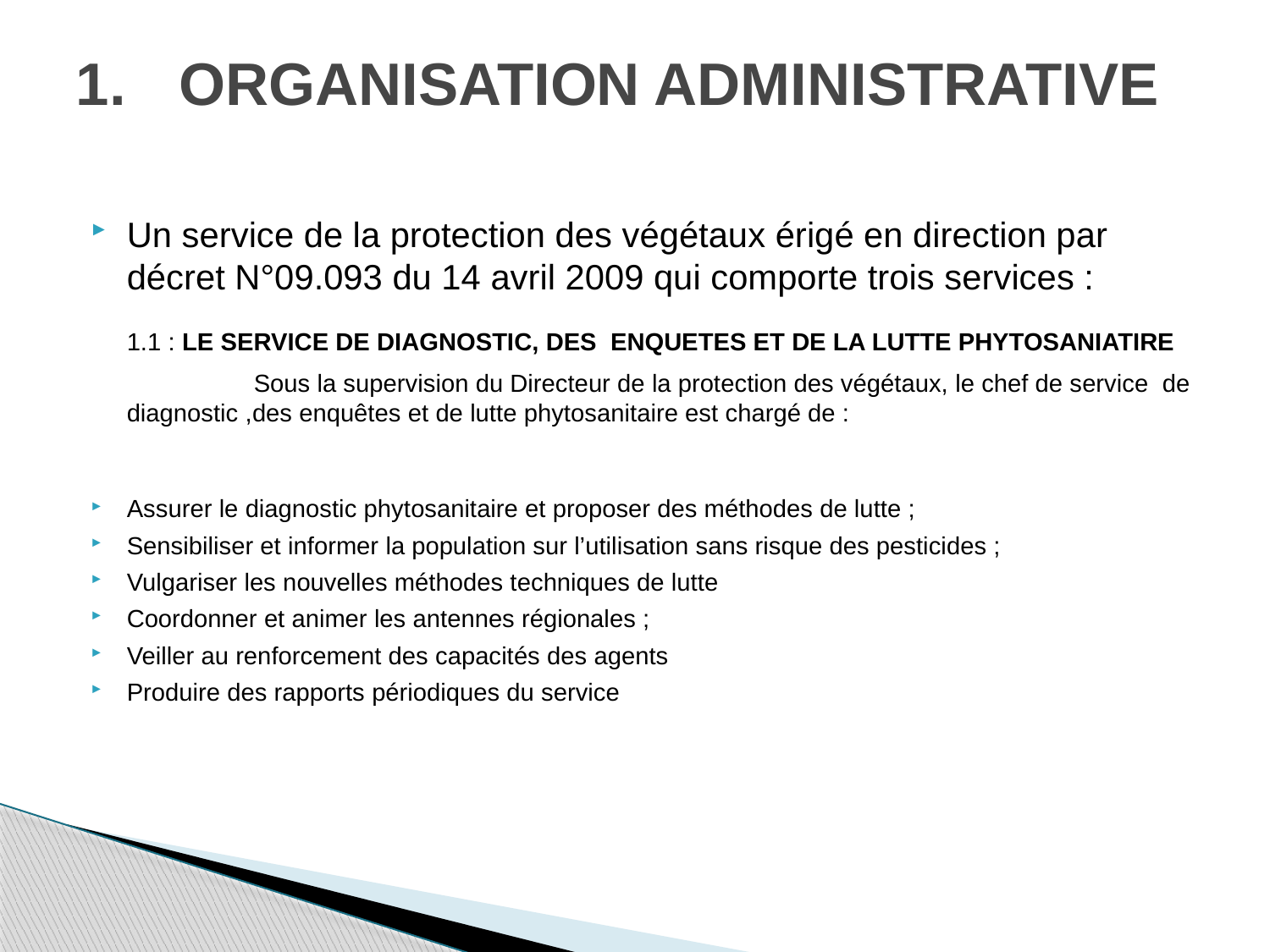

# ORGANISATION ADMINISTRATIVE
Un service de la protection des végétaux érigé en direction par décret N°09.093 du 14 avril 2009 qui comporte trois services :
	1.1 : LE SERVICE DE DIAGNOSTIC, DES  ENQUETES ET DE LA LUTTE PHYTOSANIATIRE
		Sous la supervision du Directeur de la protection des végétaux, le chef de service  de diagnostic ,des enquêtes et de lutte phytosanitaire est chargé de :
Assurer le diagnostic phytosanitaire et proposer des méthodes de lutte ;
Sensibiliser et informer la population sur l’utilisation sans risque des pesticides ;
Vulgariser les nouvelles méthodes techniques de lutte
Coordonner et animer les antennes régionales ;
Veiller au renforcement des capacités des agents
Produire des rapports périodiques du service